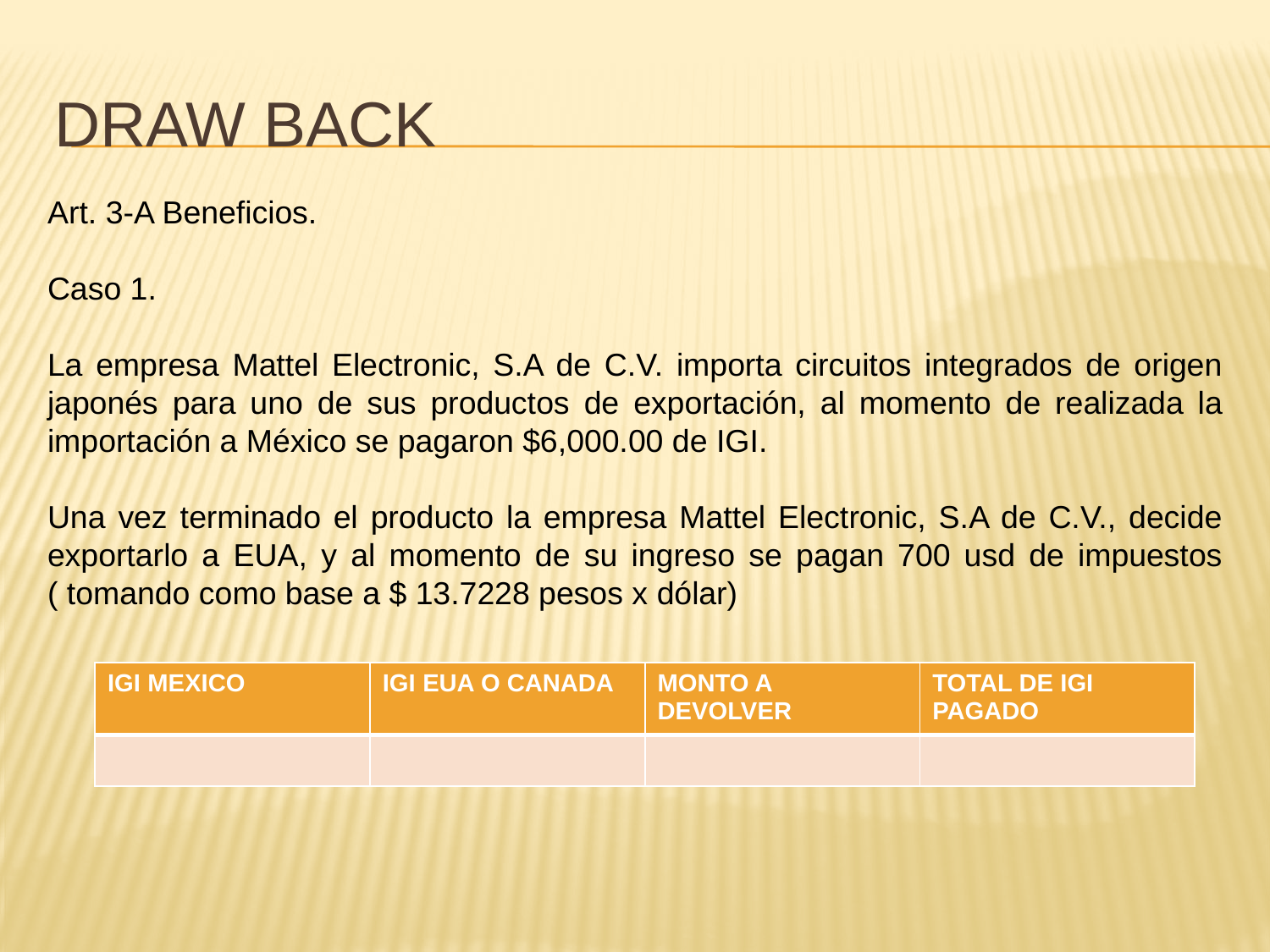

# DRAW BACK
Art. 3-A Beneficios.

Caso 1.

La empresa Mattel Electronic, S.A de C.V. importa circuitos integrados de origen japonés para uno de sus productos de exportación, al momento de realizada la importación a México se pagaron $6,000.00 de IGI.

Una vez terminado el producto la empresa Mattel Electronic, S.A de C.V., decide exportarlo a EUA, y al momento de su ingreso se pagan 700 usd de impuestos ( tomando como base a $ 13.7228 pesos x dólar)
| IGI MEXICO | IGI EUA O CANADA | MONTO A DEVOLVER | TOTAL DE IGI PAGADO |
| --- | --- | --- | --- |
|  |  |  |  |